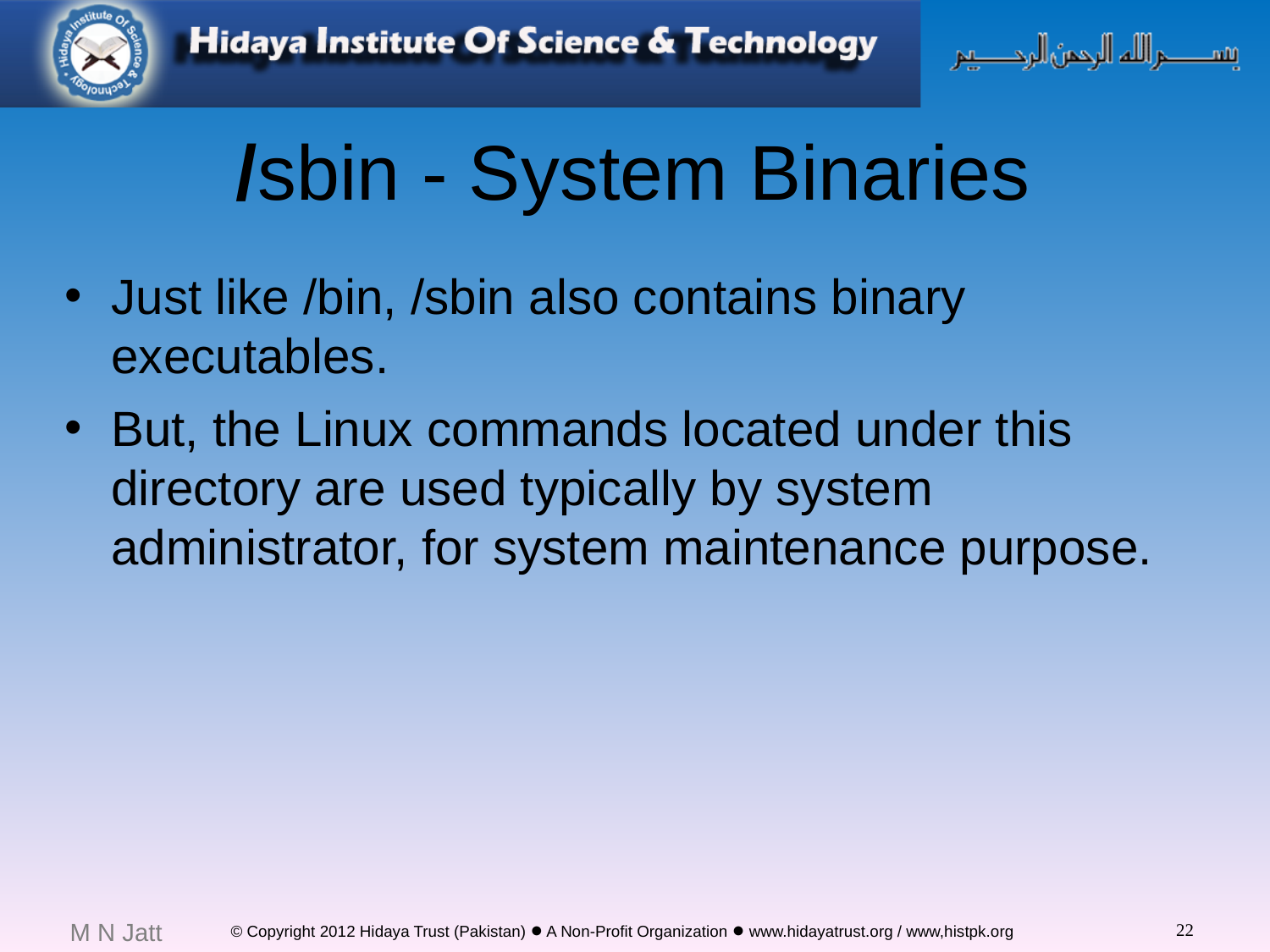

# /sbin - System Binaries
Just like /bin, /sbin also contains binary executables.
But, the Linux commands located under this directory are used typically by system administrator, for system maintenance purpose.
22